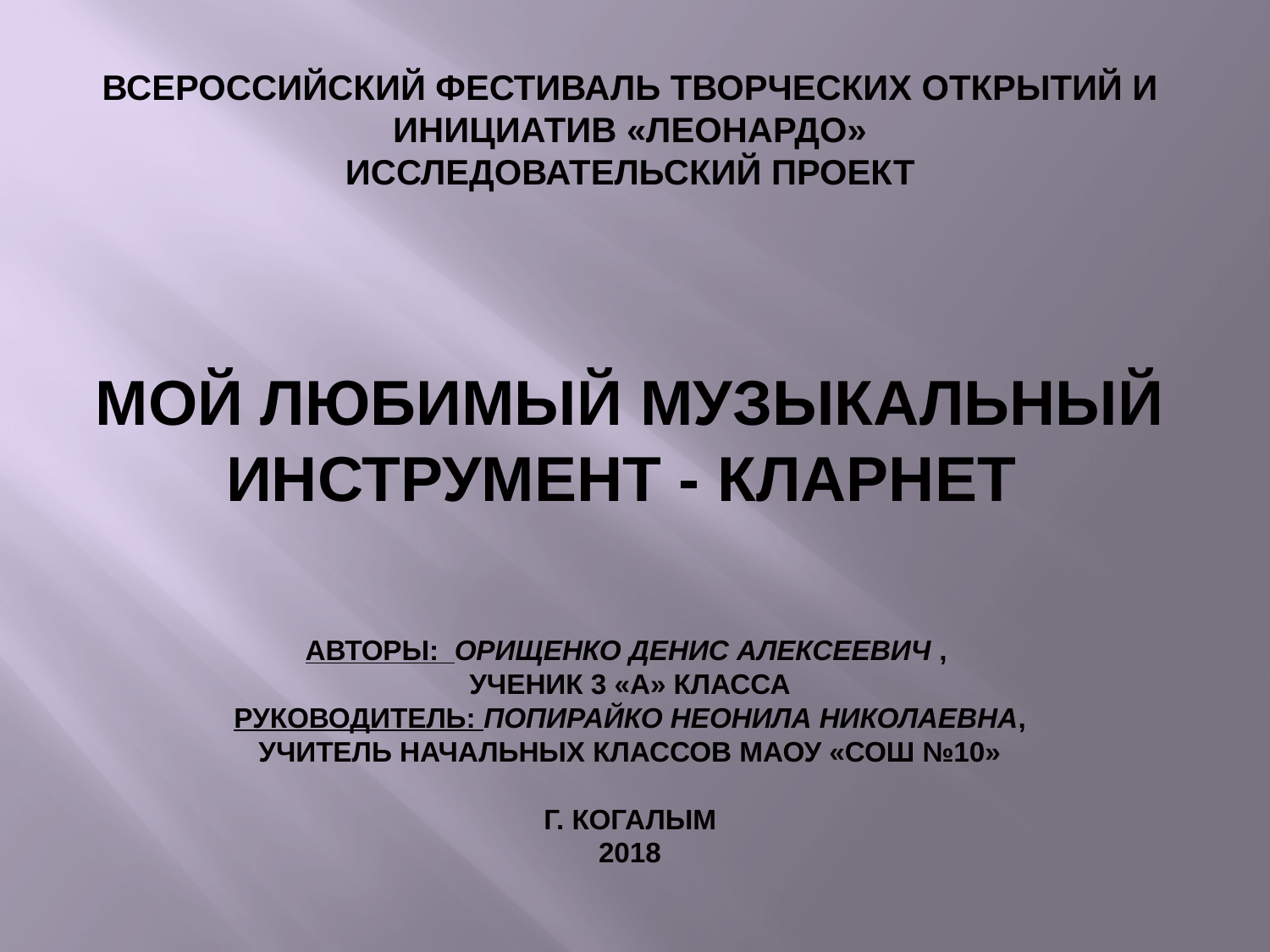

# Всероссийский фестиваль творческих открытий и инициатив «Леонардо» ИССЛЕДОВАТЕЛЬСКИЙ ПРОЕКТ МОЙ ЛЮБИМЫЙ МУЗЫКАЛЬНЫЙ ИНСТРУМЕНТ - КЛАРНЕТ Авторы:  Орищенко Денис Алексеевич , ученик 3 «А» класса Руководитель: Попирайко Неонила Николаевна, учитель начальных классов МАОУ «СОШ №10»   г. Когалым 2018